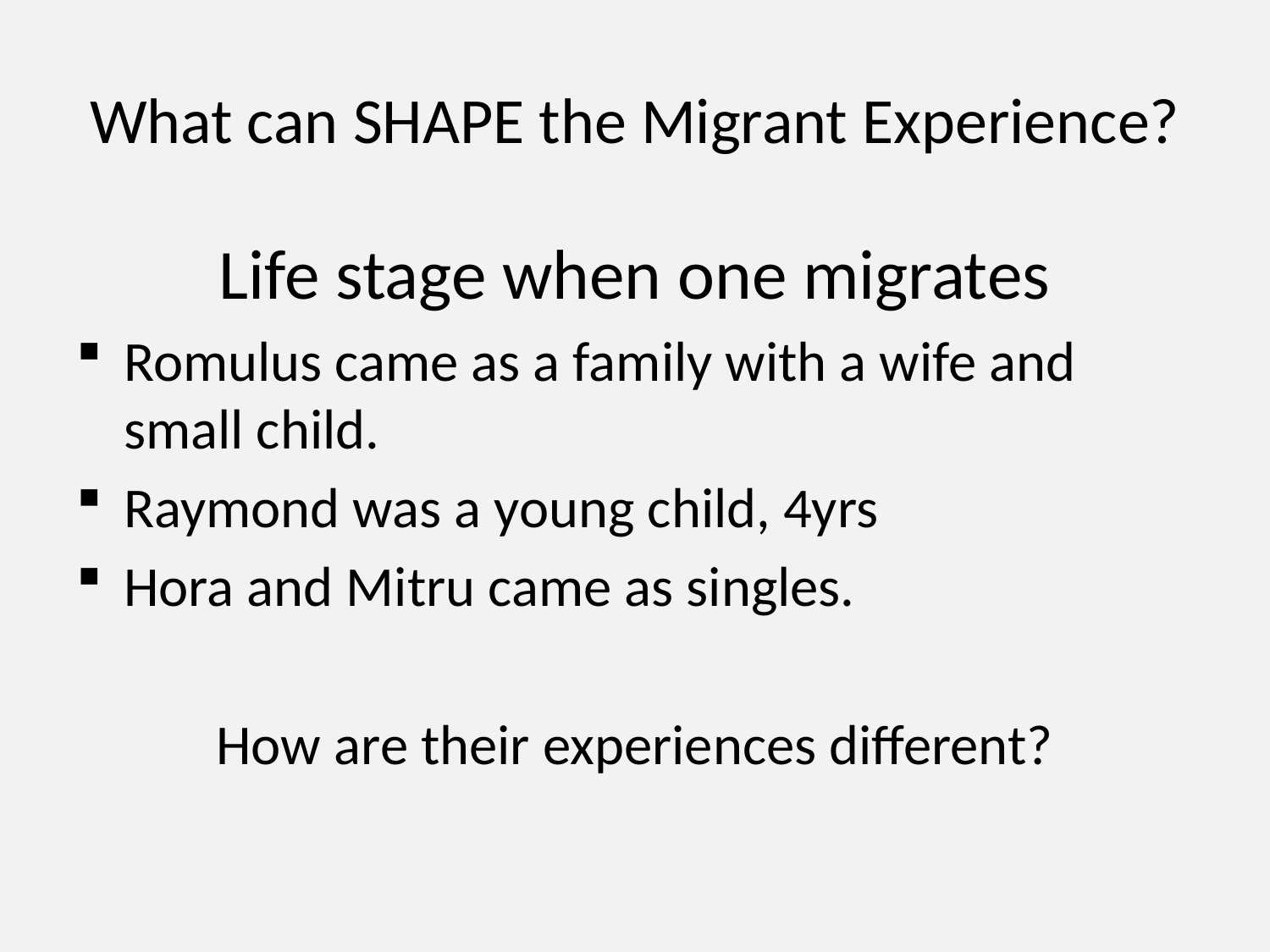

# What can SHAPE the Migrant Experience?
Life stage when one migrates
Romulus came as a family with a wife and small child.
Raymond was a young child, 4yrs
Hora and Mitru came as singles.

How are their experiences different?